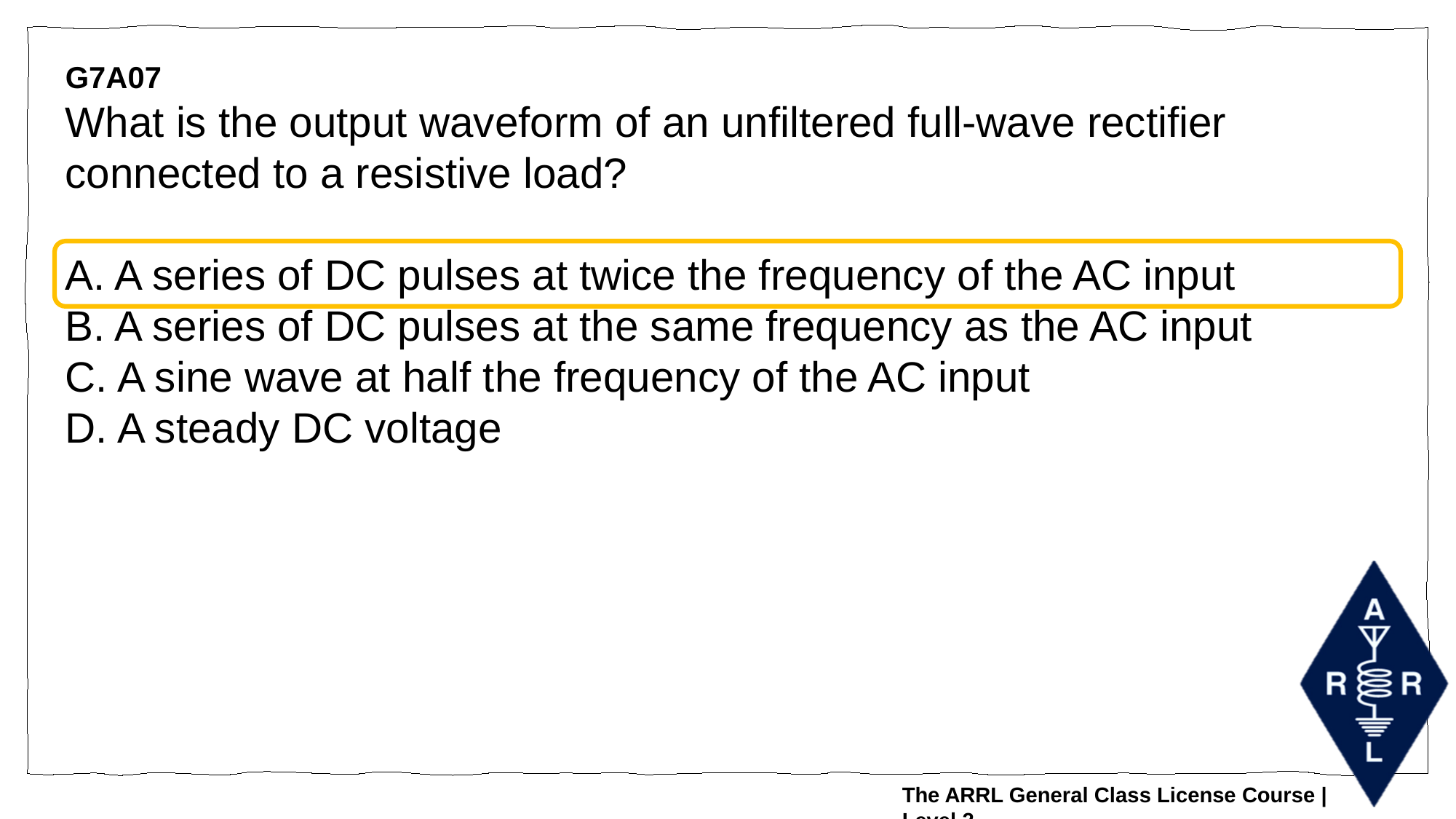

G7A07
What is the output waveform of an unfiltered full-wave rectifier connected to a resistive load?

A. A series of DC pulses at twice the frequency of the AC input
B. A series of DC pulses at the same frequency as the AC input
C. A sine wave at half the frequency of the AC input
D. A steady DC voltage